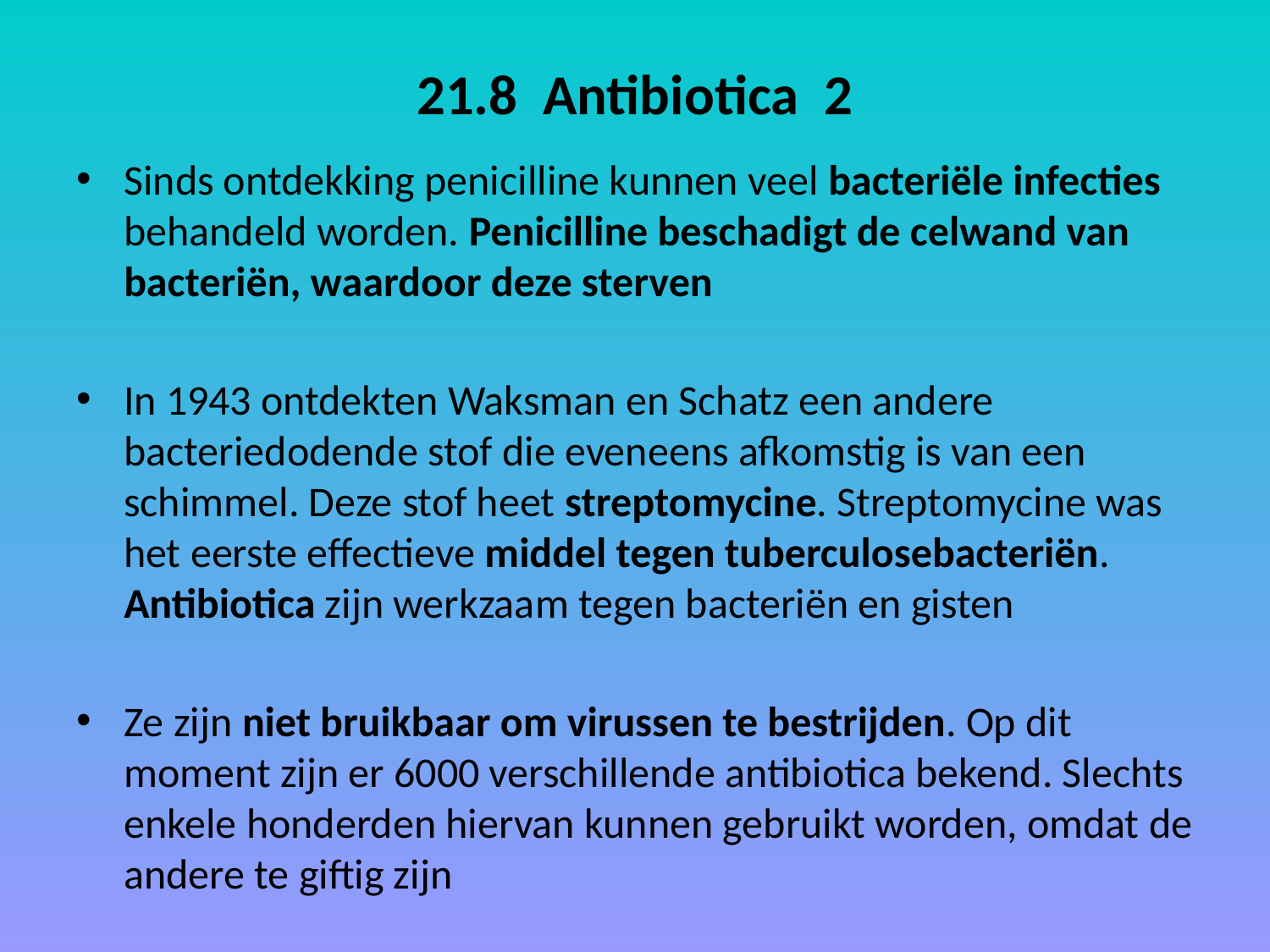

# 21.8  Antibiotica  2
Sinds ontdekking penicilline kunnen veel bacteriële infecties behandeld worden. Penicilline beschadigt de celwand van bacteriën, waardoor deze sterven

In 1943 ontdekten Waksman en Schatz een andere bacteriedodende stof die eveneens afkomstig is van een schimmel. Deze stof heet streptomycine. Streptomycine was het eerste effectieve middel tegen tuberculosebacteriën.
Antibiotica zijn werkzaam tegen bacteriën en gisten

Ze zijn niet bruikbaar om virussen te bestrijden. Op dit moment zijn er 6000 verschillende antibiotica bekend. Slechts enkele honderden hiervan kunnen gebruikt worden, omdat de andere te giftig zijn